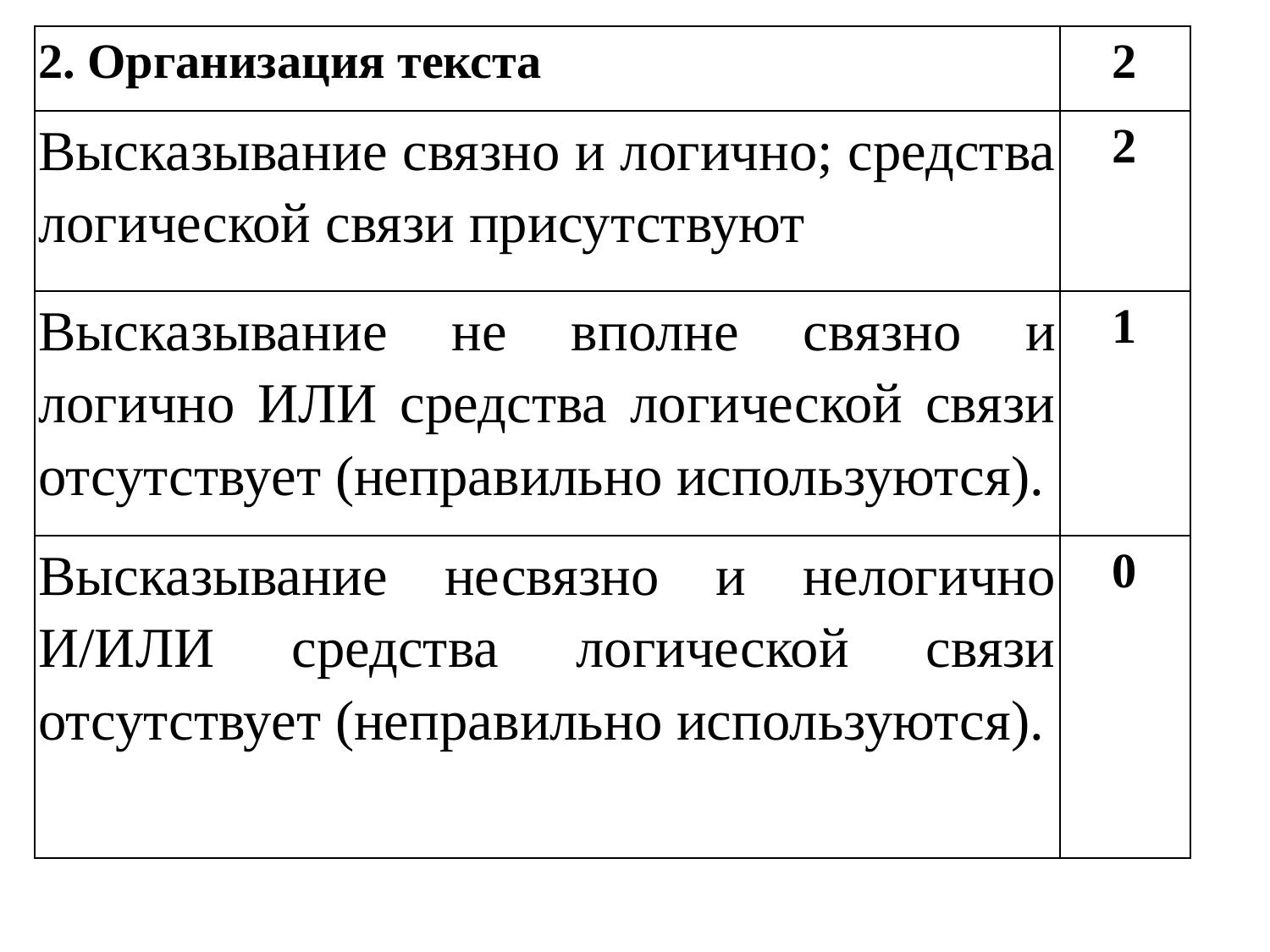

| 2. Организация текста | 2 |
| --- | --- |
| Высказывание связно и логично; средства логической связи присутствуют | 2 |
| Высказывание не вполне связно и логично ИЛИ средства логической связи отсутствует (неправильно используются). | 1 |
| Высказывание несвязно и нелогично И/ИЛИ средства логической связи отсутствует (неправильно используются). | 0 |